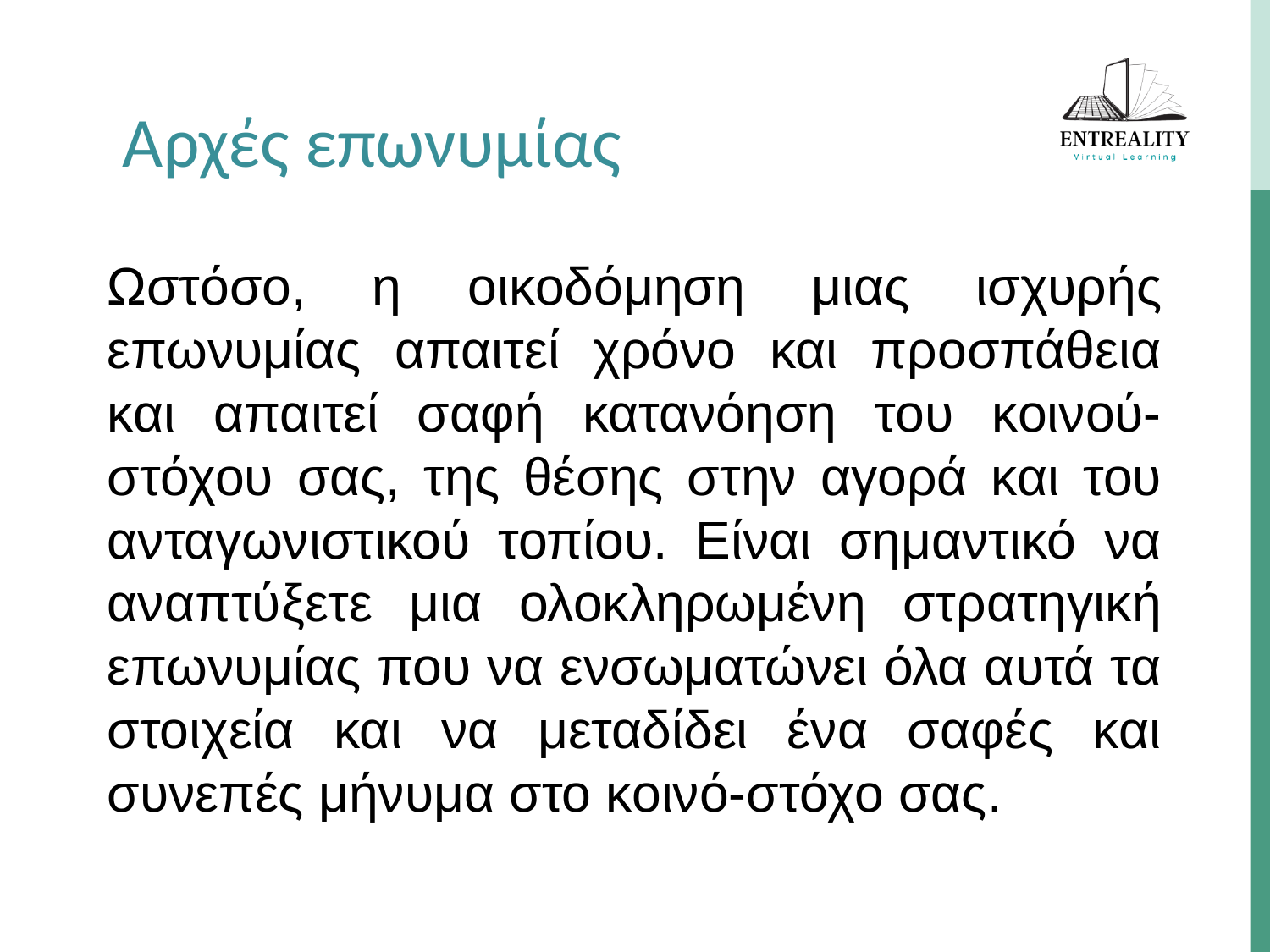

Αρχές επωνυμίας
Ωστόσο, η οικοδόμηση μιας ισχυρής επωνυμίας απαιτεί χρόνο και προσπάθεια και απαιτεί σαφή κατανόηση του κοινού-στόχου σας, της θέσης στην αγορά και του ανταγωνιστικού τοπίου. Είναι σημαντικό να αναπτύξετε μια ολοκληρωμένη στρατηγική επωνυμίας που να ενσωματώνει όλα αυτά τα στοιχεία και να μεταδίδει ένα σαφές και συνεπές μήνυμα στο κοινό-στόχο σας.